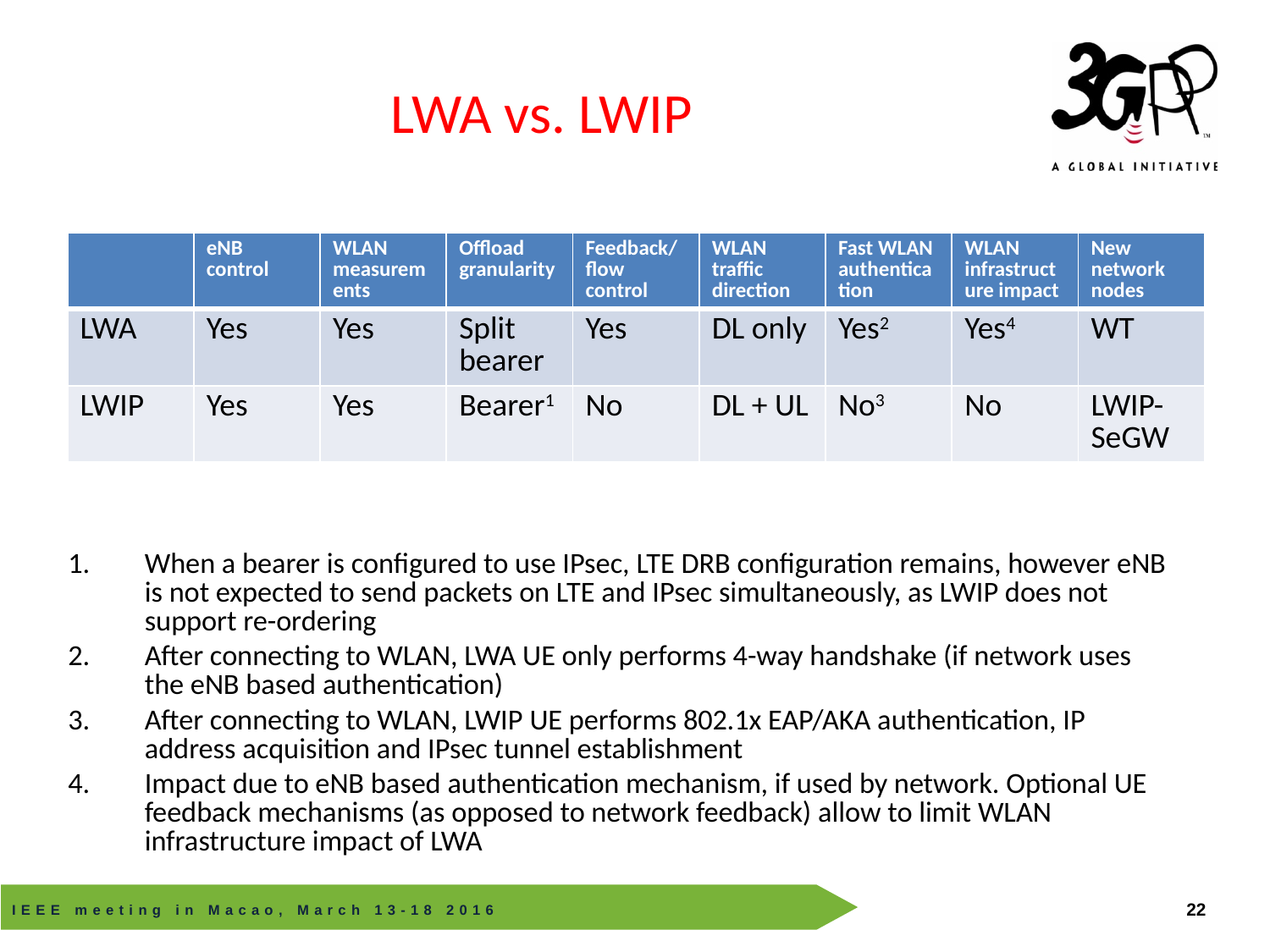

# LWA vs. LWIP
|  | eNB control | WLAN measurements | Offload granularity | Feedback/ flow control | WLAN traffic direction | Fast WLAN authentication | WLAN infrastructure impact | New network nodes |
| --- | --- | --- | --- | --- | --- | --- | --- | --- |
| LWA | Yes | Yes | Split bearer | Yes | DL only | Yes2 | Yes4 | WT |
| LWIP | Yes | Yes | Bearer1 | No | DL + UL | No3 | No | LWIP-SeGW |
When a bearer is configured to use IPsec, LTE DRB configuration remains, however eNB is not expected to send packets on LTE and IPsec simultaneously, as LWIP does not support re-ordering
After connecting to WLAN, LWA UE only performs 4-way handshake (if network uses the eNB based authentication)
After connecting to WLAN, LWIP UE performs 802.1x EAP/AKA authentication, IP address acquisition and IPsec tunnel establishment
Impact due to eNB based authentication mechanism, if used by network. Optional UE feedback mechanisms (as opposed to network feedback) allow to limit WLAN infrastructure impact of LWA